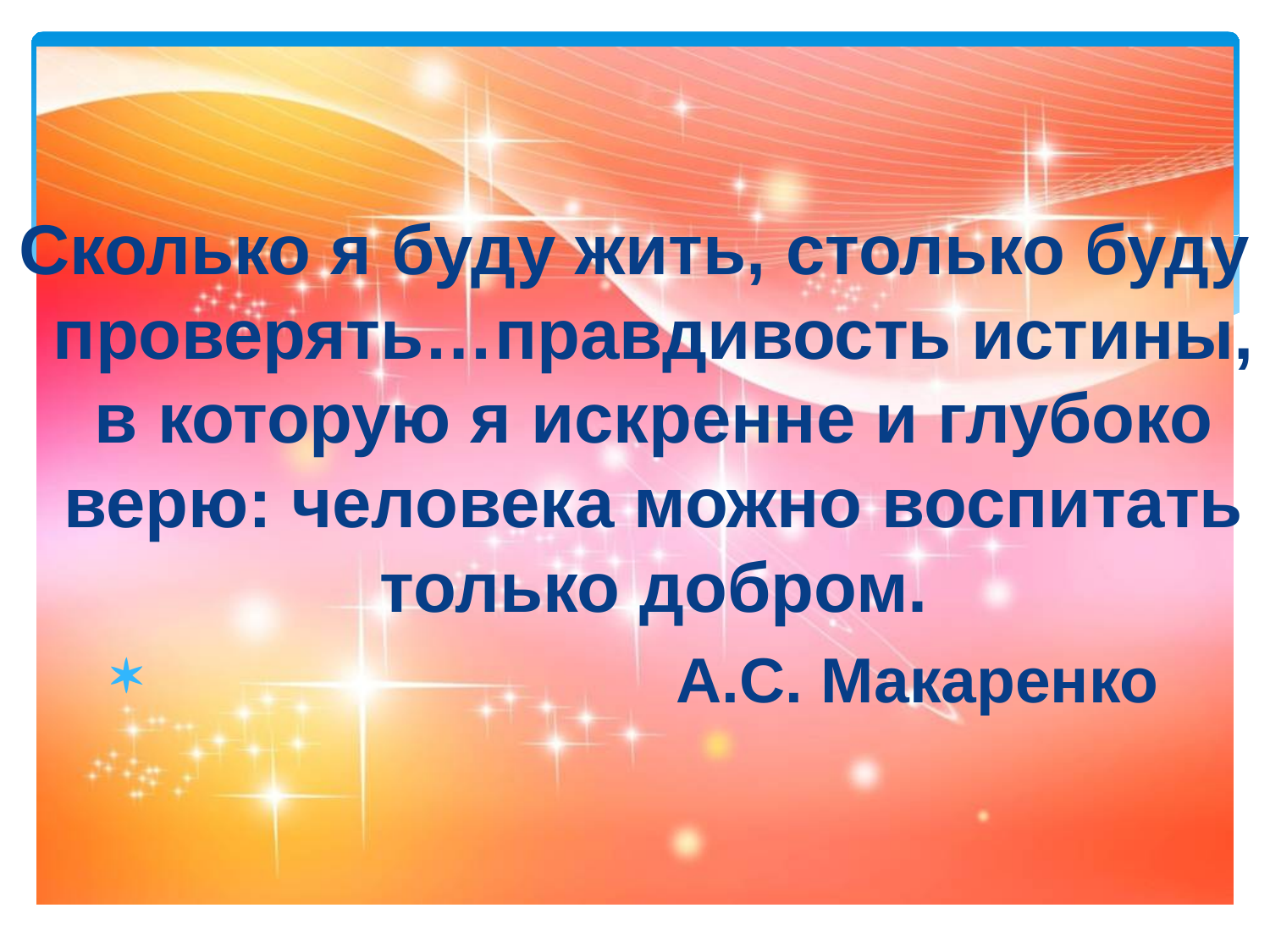

Сколько я буду жить, столько буду проверять…правдивость истины, в которую я искренне и глубоко верю: человека можно воспитать только добром.
                              А.С. Макаренко
#